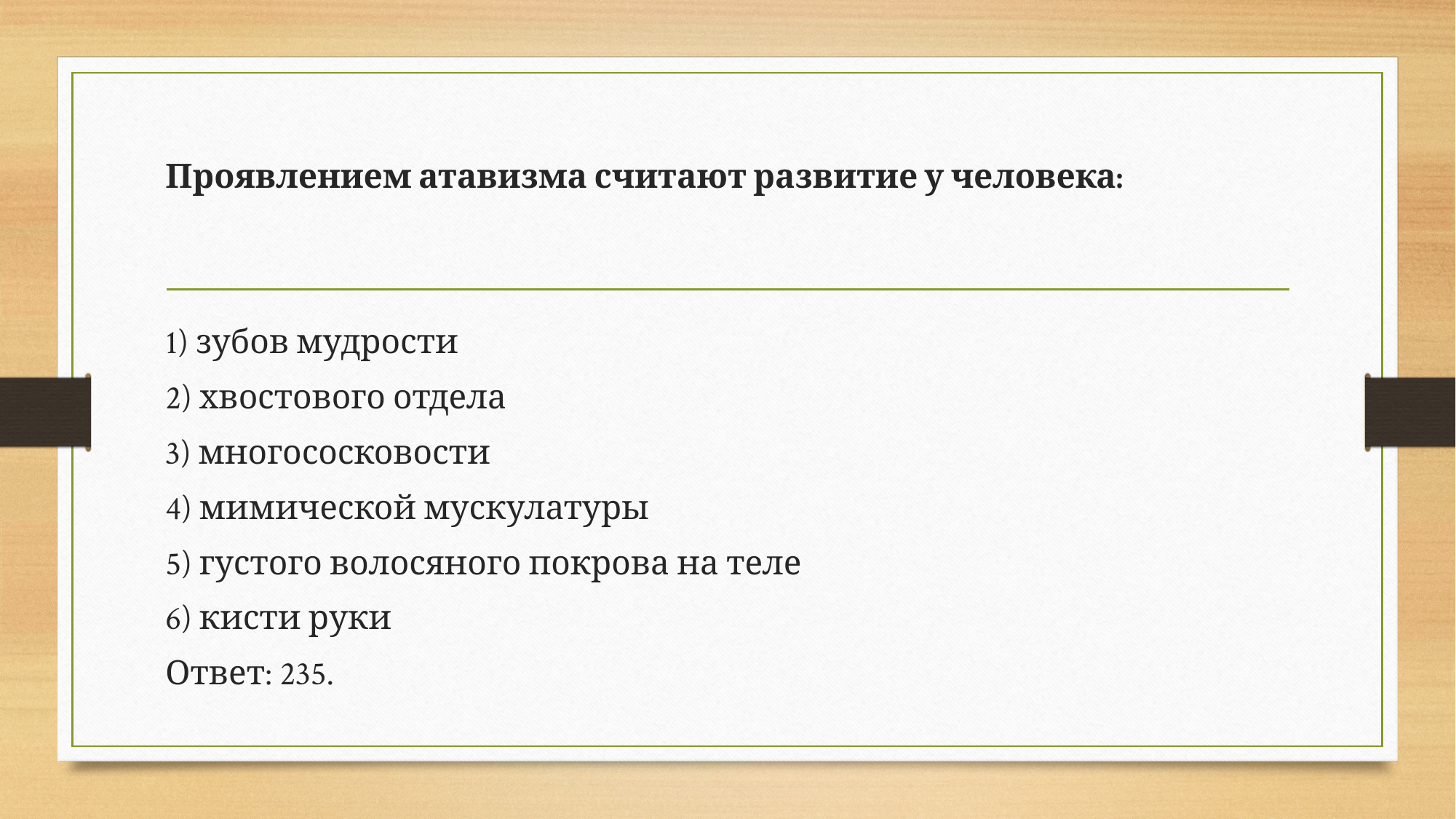

#
Проявлением атавизма считают развитие у человека:

1) зубов мудрости
2) хвостового отдела
3) многососковости
4) мимической мускулатуры
5) густого волосяного покрова на теле
6) кисти руки
Ответ: 235.